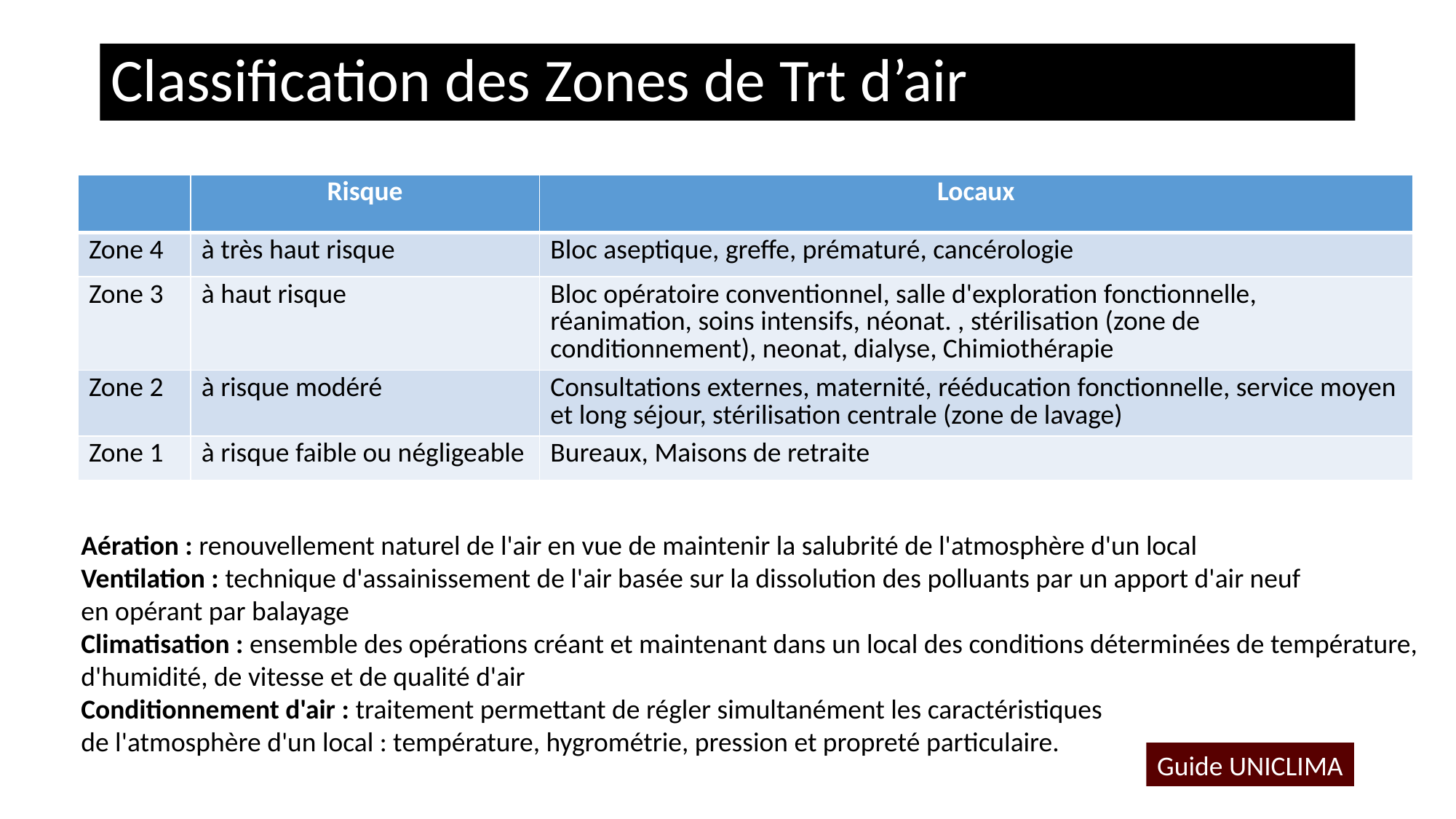

# Classification des Zones de Trt d’air
|  | Risque | Locaux |
| --- | --- | --- |
| Zone 4 | à très haut risque | Bloc aseptique, greffe, prématuré, cancérologie |
| Zone 3 | à haut risque | Bloc opératoire conventionnel, salle d'exploration fonctionnelle, réanimation, soins intensifs, néonat. , stérilisation (zone de conditionnement), neonat, dialyse, Chimiothérapie |
| Zone 2 | à risque modéré | Consultations externes, maternité, rééducation fonctionnelle, service moyen et long séjour, stérilisation centrale (zone de lavage) |
| Zone 1 | à risque faible ou négligeable | Bureaux, Maisons de retraite |
Aération : renouvellement naturel de l'air en vue de maintenir la salubrité de l'atmosphère d'un local
Ventilation : technique d'assainissement de l'air basée sur la dissolution des polluants par un apport d'air neuf
en opérant par balayage
Climatisation : ensemble des opérations créant et maintenant dans un local des conditions déterminées de température,
d'humidité, de vitesse et de qualité d'air
Conditionnement d'air : traitement permettant de régler simultanément les caractéristiques
de l'atmosphère d'un local : température, hygrométrie, pression et propreté particulaire.
Guide UNICLIMA